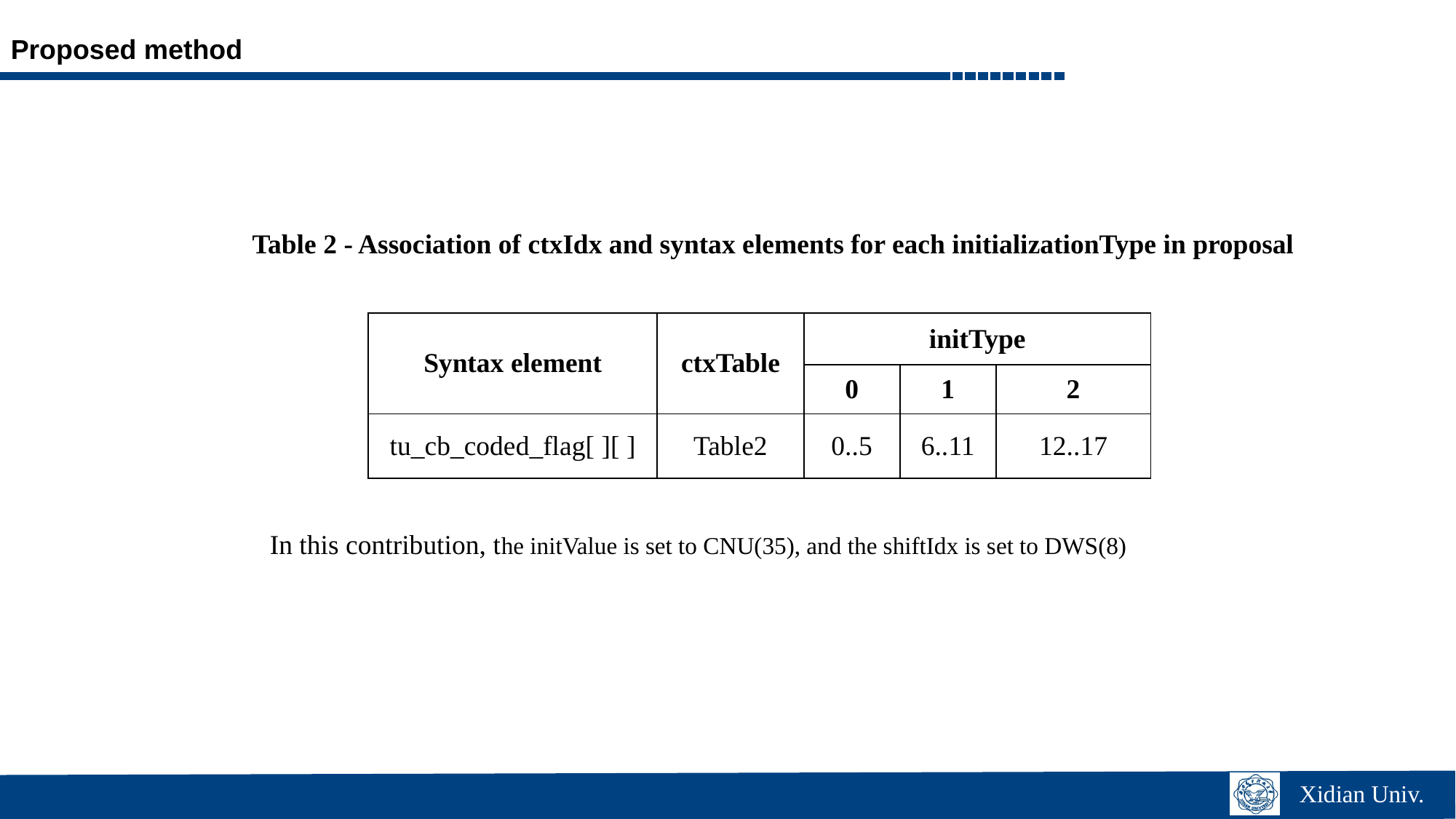

Proposed method
Table 2 - Association of ctxIdx and syntax elements for each initializationType in proposal
| Syntax element | ctxTable | initType |  |  |
| --- | --- | --- | --- | --- |
|  |  | 0 | 1 | 2 |
| tu\_cb\_coded\_flag[ ][ ] | Table2 | 0..5 | 6..11 | 12..17 |
In this contribution, the initValue is set to CNU(35), and the shiftIdx is set to DWS(8)